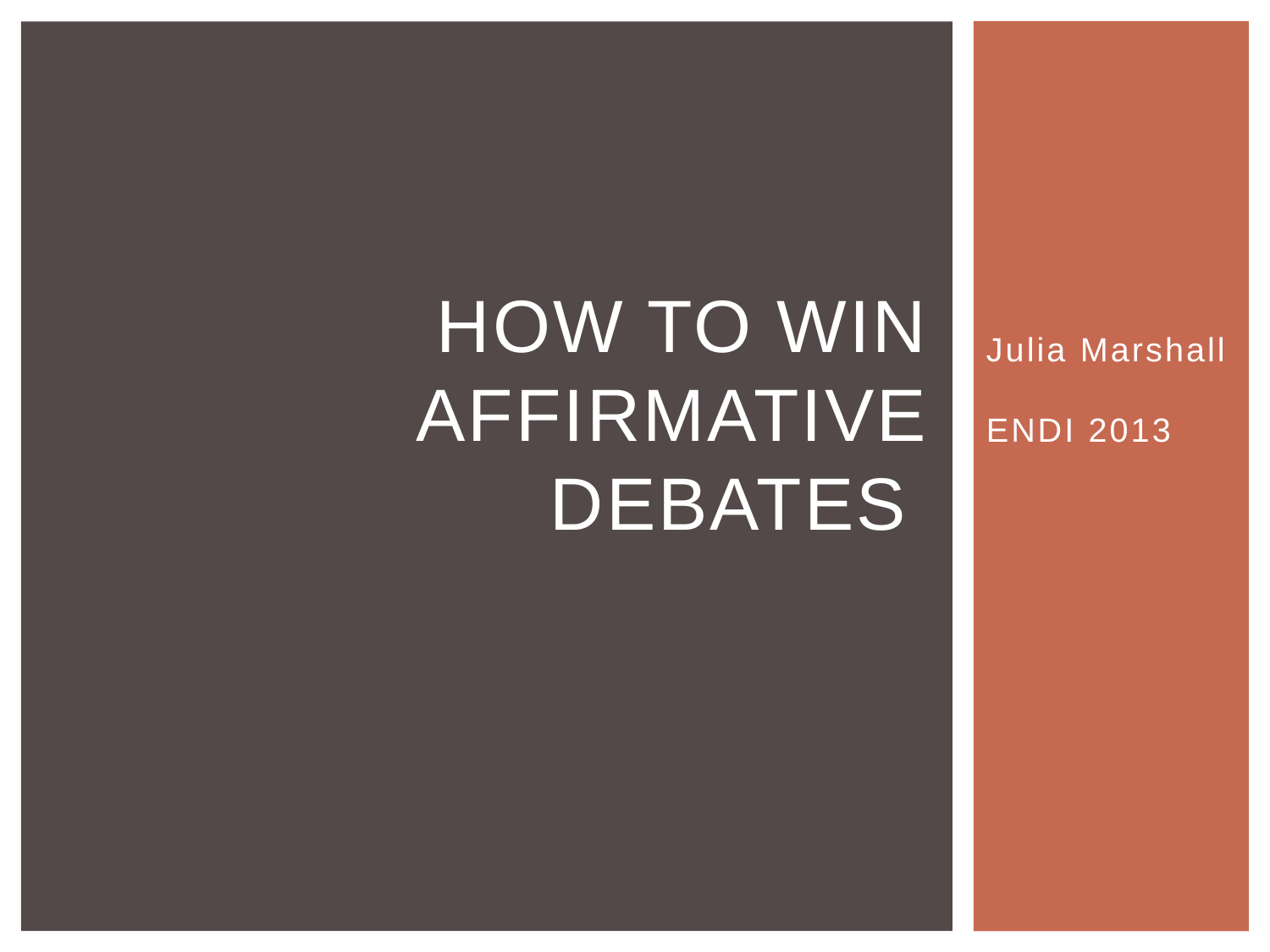

# How to win affirmative debates
Julia Marshall
ENDI 2013